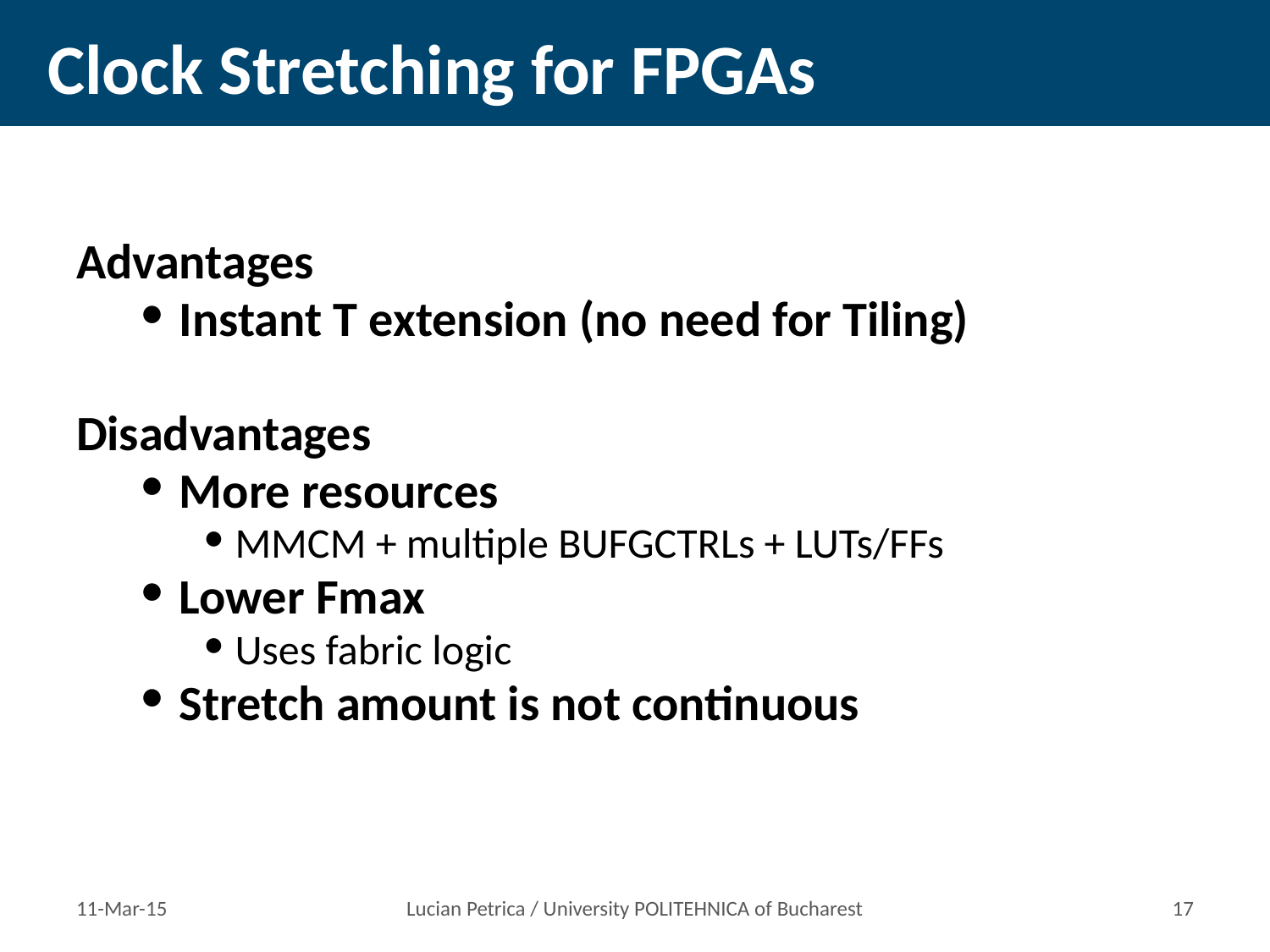

# Clock Stretching for FPGAs

Advantages
Instant T extension (no need for Tiling)

Disadvantages
More resources
MMCM + multiple BUFGCTRLs + LUTs/FFs
Lower Fmax
Uses fabric logic
Stretch amount is not continuous

11-Mar-15
Lucian Petrica / University POLITEHNICA of Bucharest
17